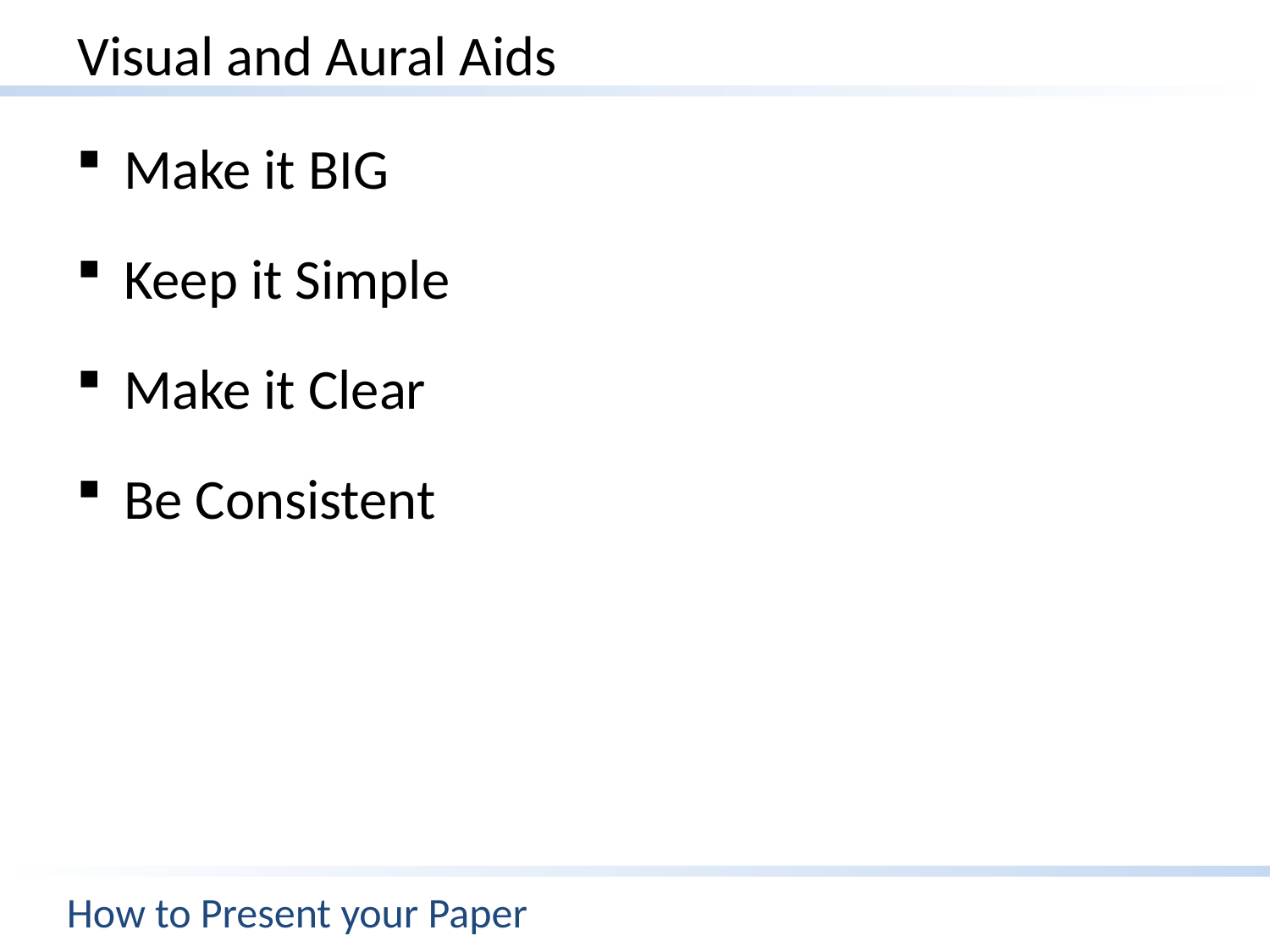

# Visual and Aural Aids

Make it BIG
Keep it Simple
Make it Clear
Be Consistent
How to Present your Paper